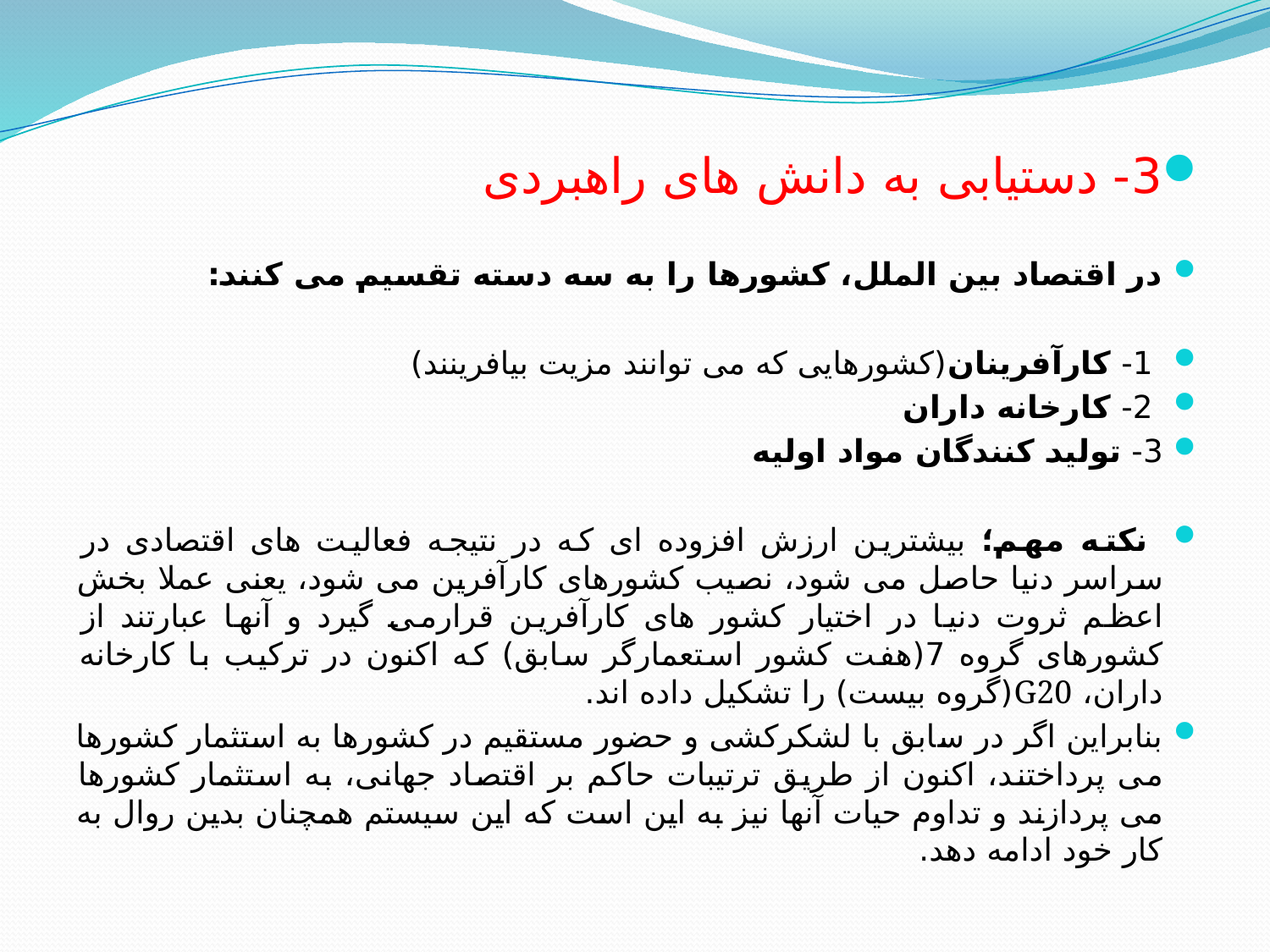

3- دستیابی به دانش های راهبردی

در اقتصاد بین الملل، کشورها را به سه دسته تقسیم می کنند:

 1- کارآفرینان(کشورهایی که می توانند مزیت بیافرینند)
 2- کارخانه داران
3- تولید کنندگان مواد اولیه

 نکته مهم؛ بیشترین ارزش افزوده ای که در نتیجه فعالیت های اقتصادی در سراسر دنیا حاصل می شود، نصیب کشورهای کارآفرین می شود، یعنی عملا بخش اعظم ثروت دنیا در اختیار کشور های کارآفرین قرارمی گیرد و آنها عبارتند از کشورهای گروه 7(هفت کشور استعمارگر سابق) که اکنون در ترکیب با کارخانه داران، G20(گروه بیست) را تشکیل داده اند.
بنابراین اگر در سابق با لشکرکشی و حضور مستقیم در کشورها به استثمار کشورها می پرداختند، اکنون از طریق ترتیبات حاکم بر اقتصاد جهانی، به استثمار کشورها می پردازند و تداوم حیات آنها نیز به این است که این سیستم همچنان بدین روال به کار خود ادامه دهد.